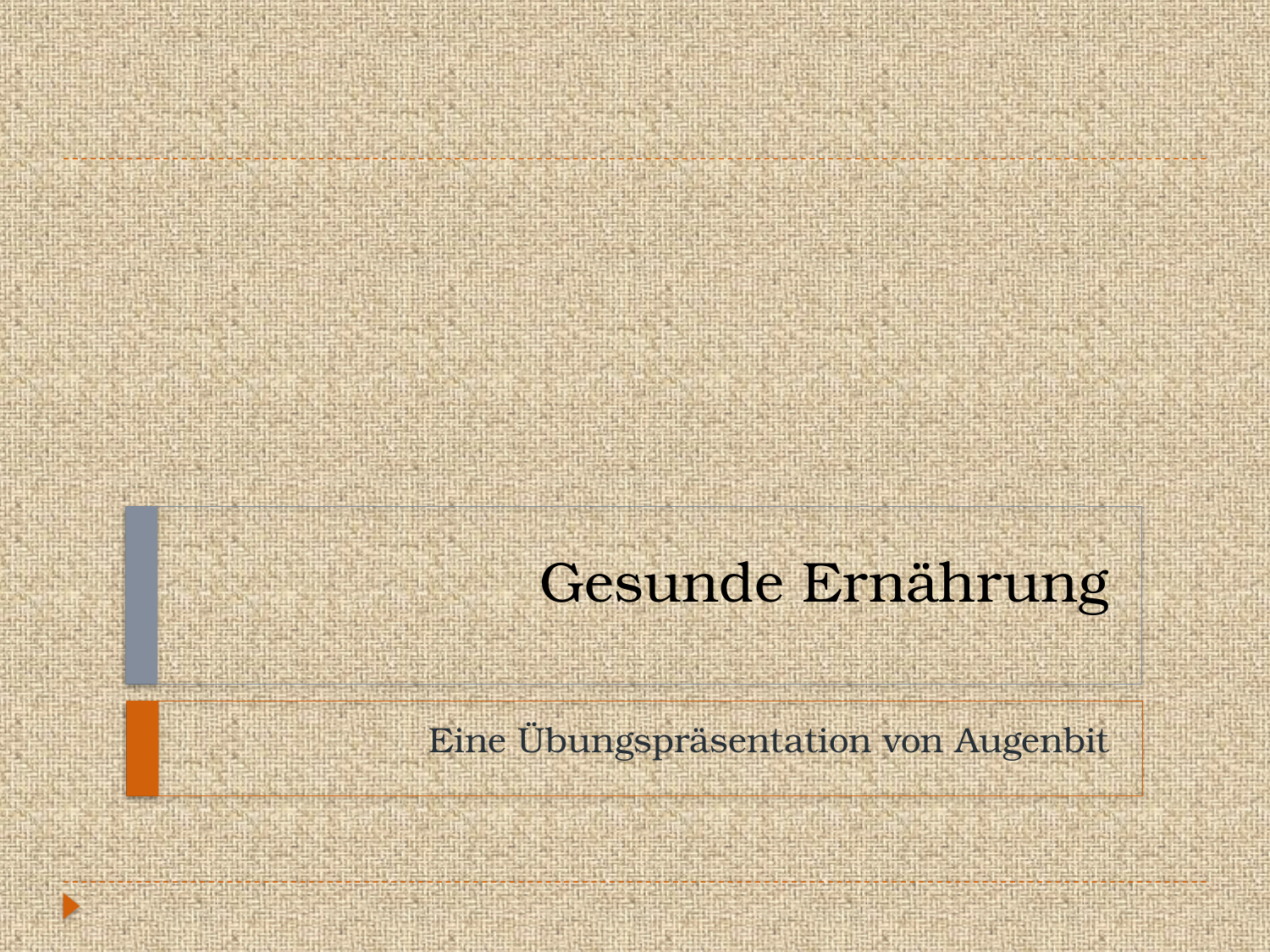

# Gesunde Ernährung
Eine Übungspräsentation von Augenbit